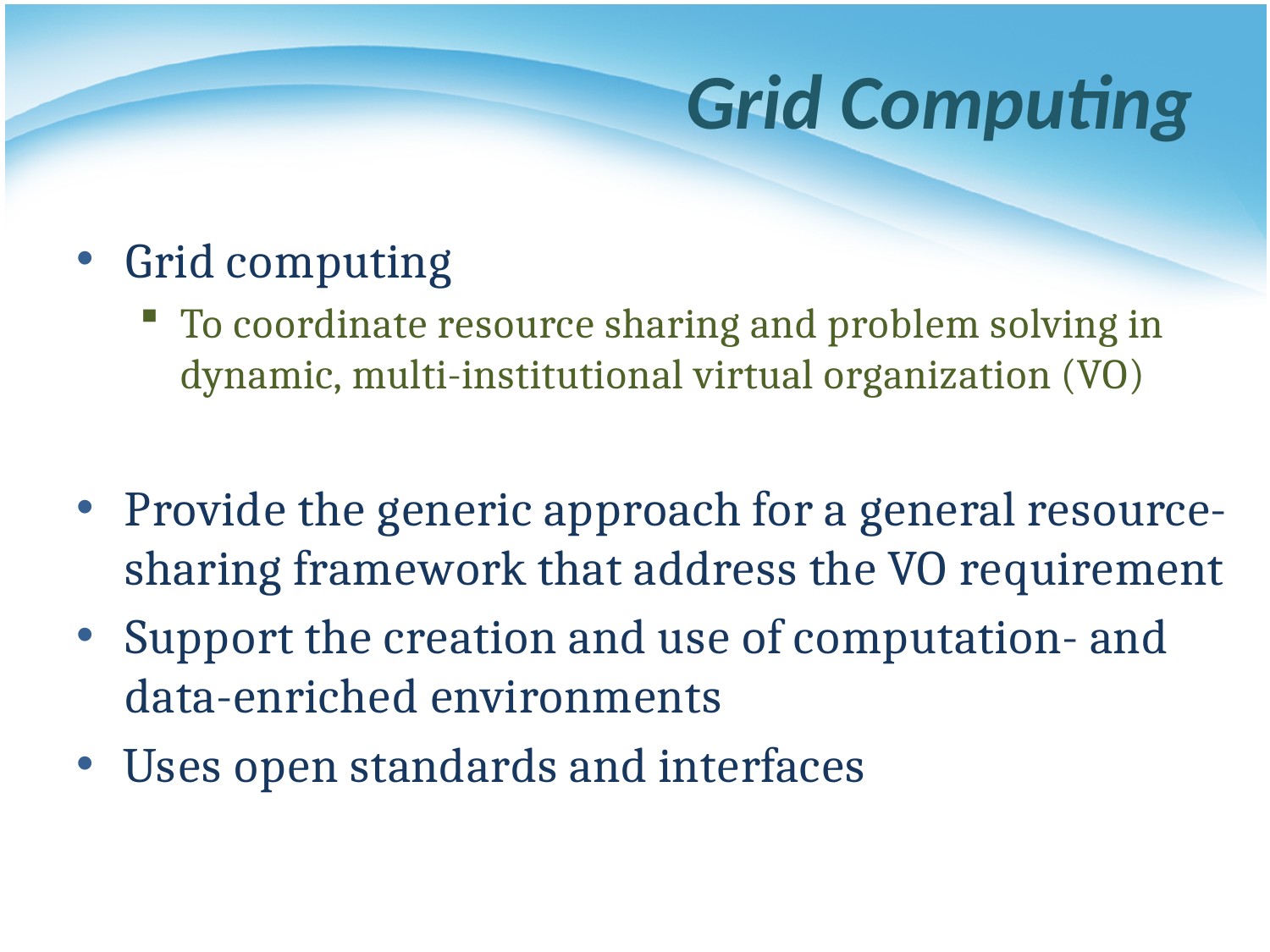

# Grid Computing
Grid computing
To coordinate resource sharing and problem solving in dynamic, multi-institutional virtual organization (VO)

Provide the generic approach for a general resource-sharing framework that address the VO requirement
Support the creation and use of computation- and data-enriched environments
Uses open standards and interfaces